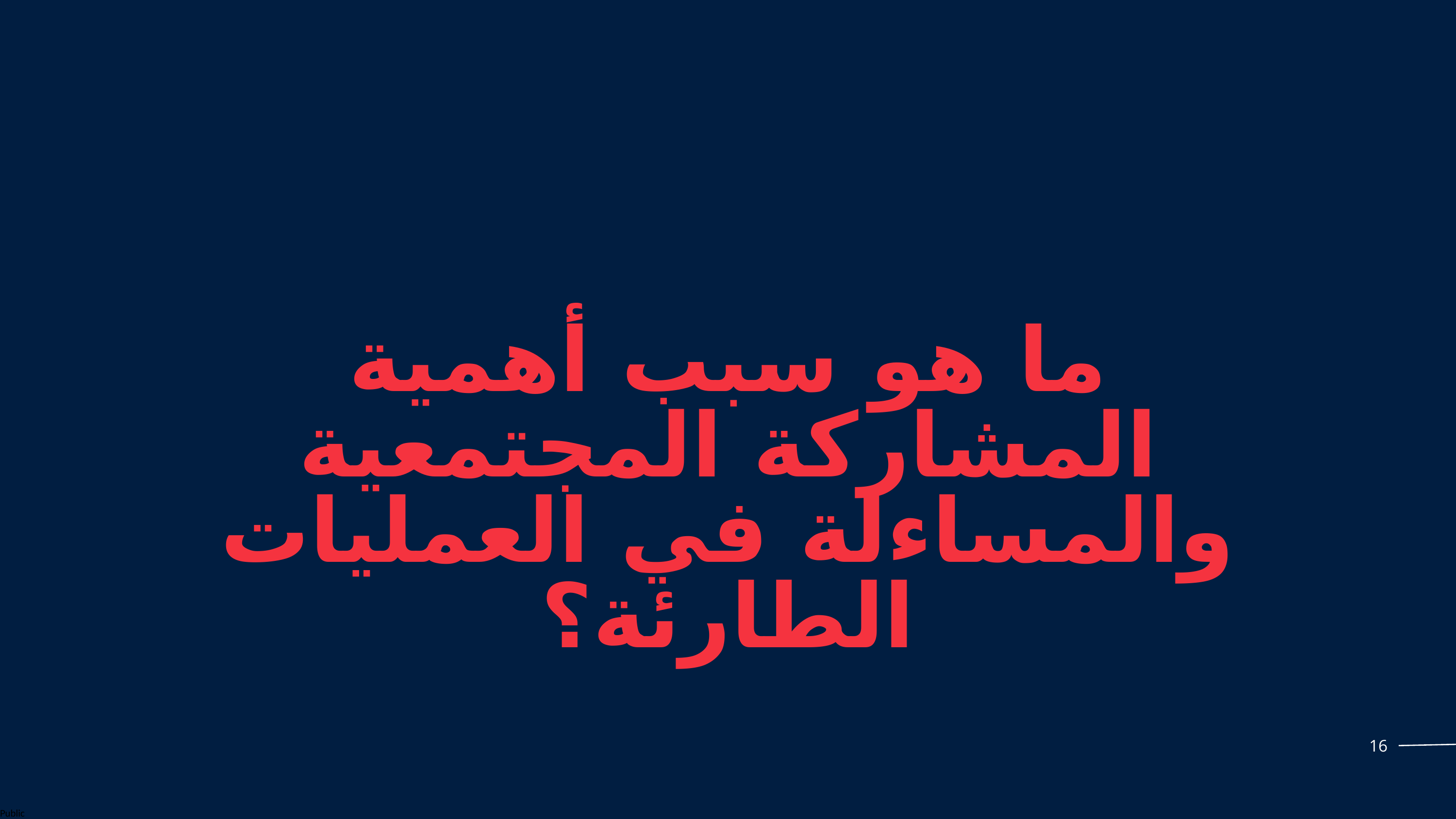

ما هو سبب أهمية المشاركة المجتمعية والمساءلة في العمليات الطارئة؟